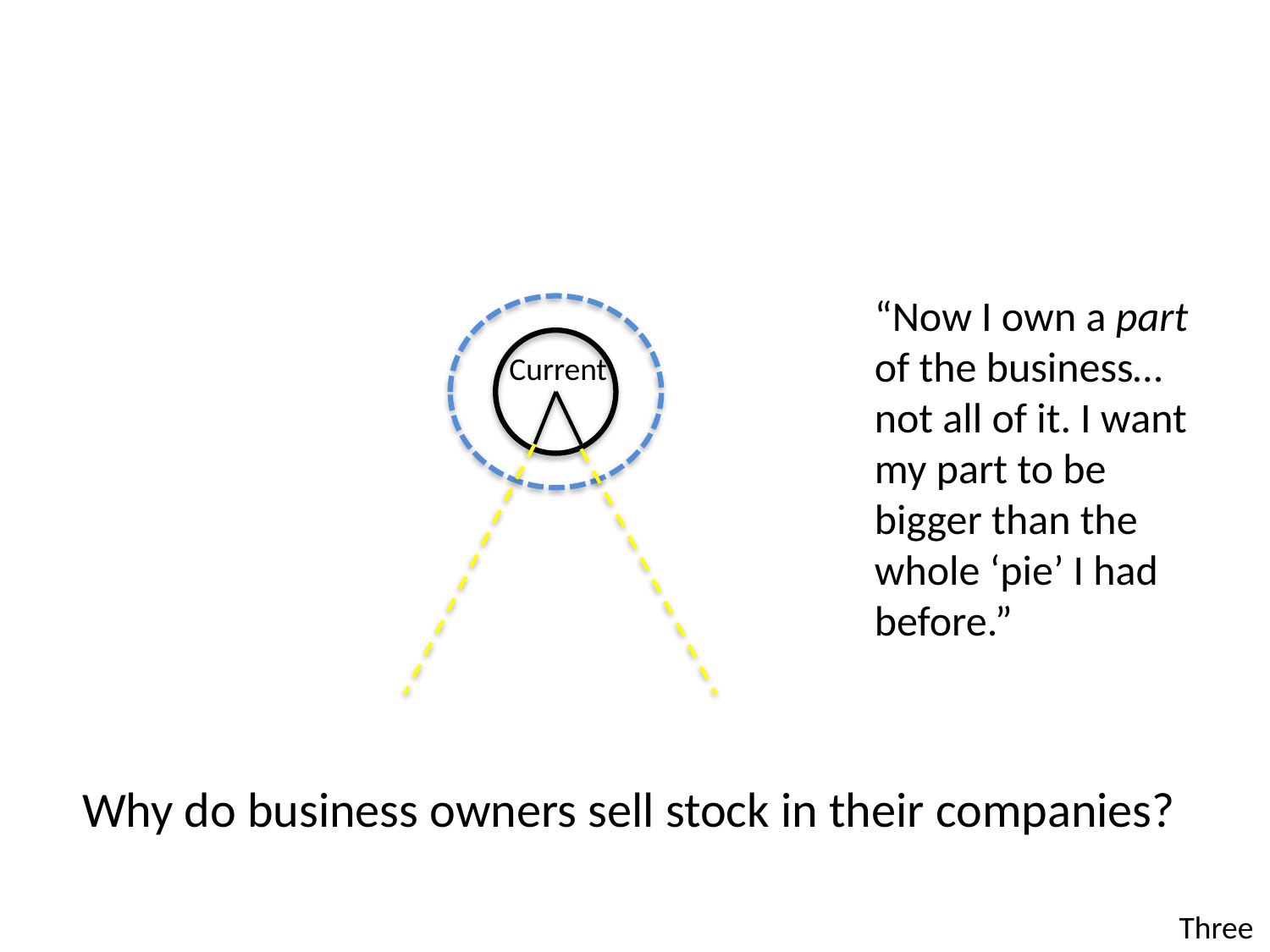

“Now I own a part of the business…not all of it. I want my part to be bigger than the whole ‘pie’ I had before.”

Current
Why do business owners sell stock in their companies?
Three